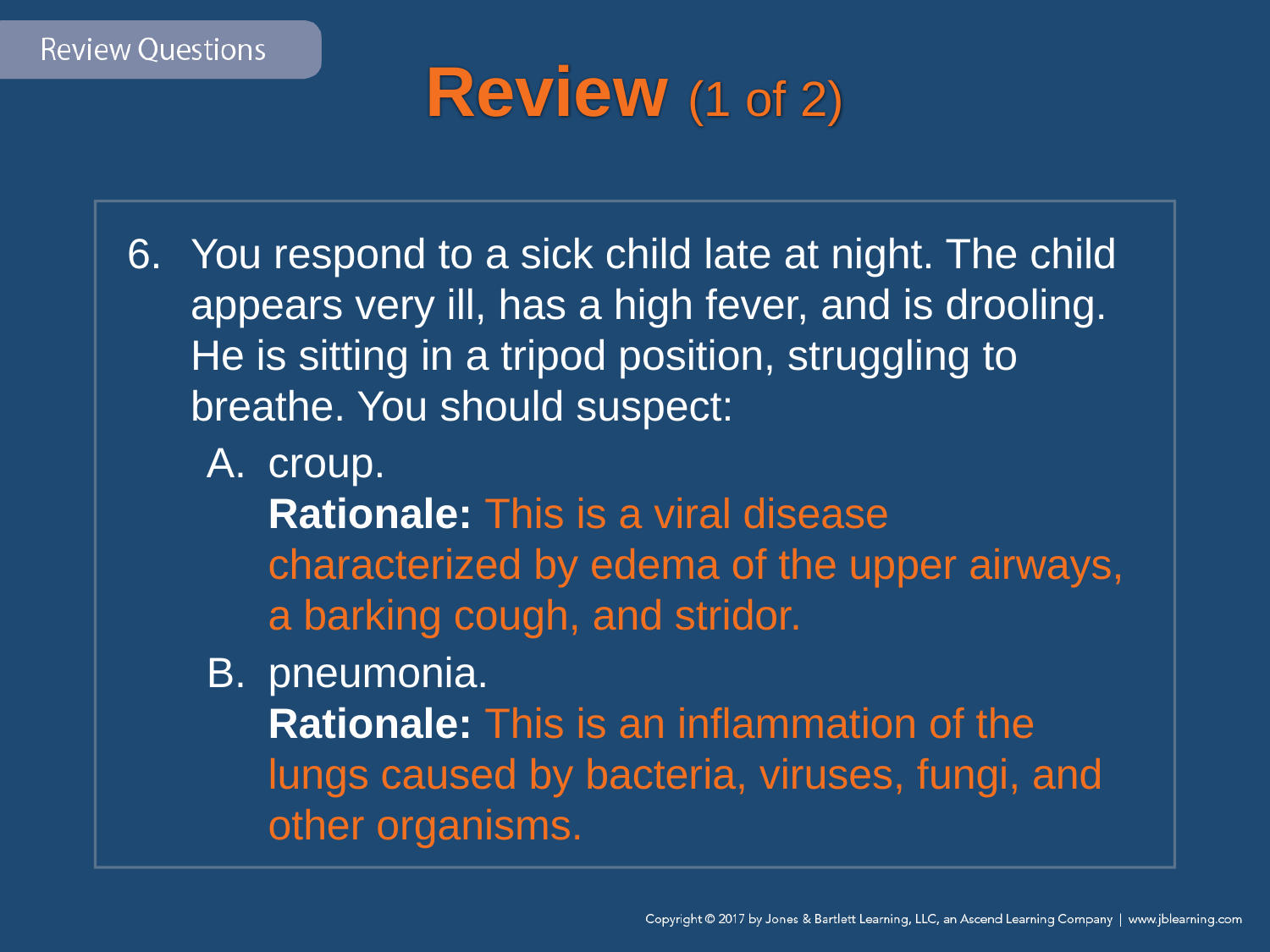

# Review (1 of 2)
You respond to a sick child late at night. The child appears very ill, has a high fever, and is drooling. He is sitting in a tripod position, struggling to breathe. You should suspect:
croup.
Rationale: This is a viral disease characterized by edema of the upper airways, a barking cough, and stridor.
pneumonia.
Rationale: This is an inflammation of the lungs caused by bacteria, viruses, fungi, and other organisms.